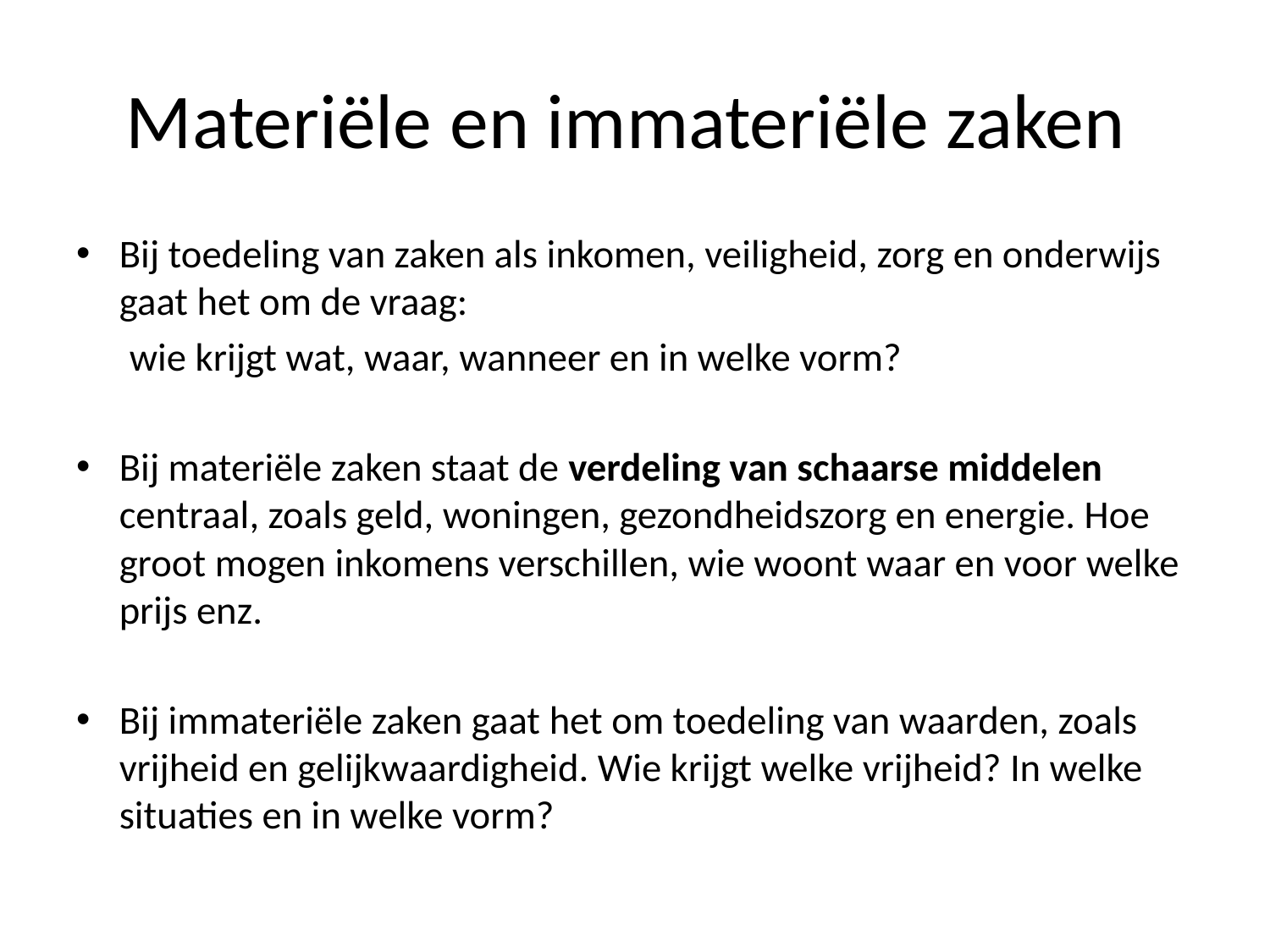

# Materiële en immateriële zaken
Bij toedeling van zaken als inkomen, veiligheid, zorg en onderwijs gaat het om de vraag:
      wie krijgt wat, waar, wanneer en in welke vorm?

Bij materiële zaken staat de verdeling van schaarse middelen centraal, zoals geld, woningen, gezondheidszorg en energie. Hoe groot mogen inkomens verschillen, wie woont waar en voor welke prijs enz.

Bij immateriële zaken gaat het om toedeling van waarden, zoals vrijheid en gelijkwaardigheid. Wie krijgt welke vrijheid? In welke situaties en in welke vorm?